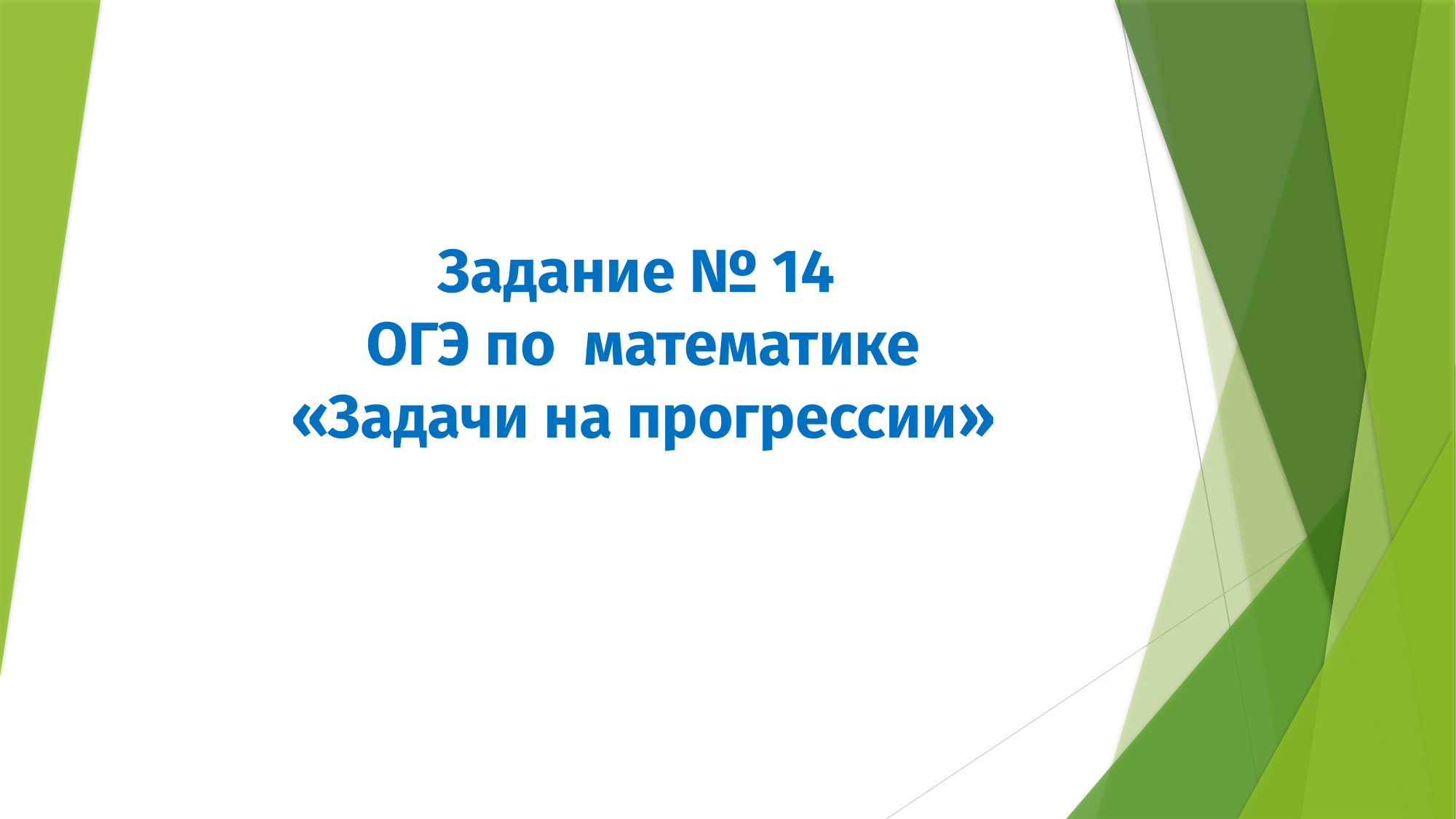

# Задание № 14 ОГЭ по  математике «Задачи на прогрессии»